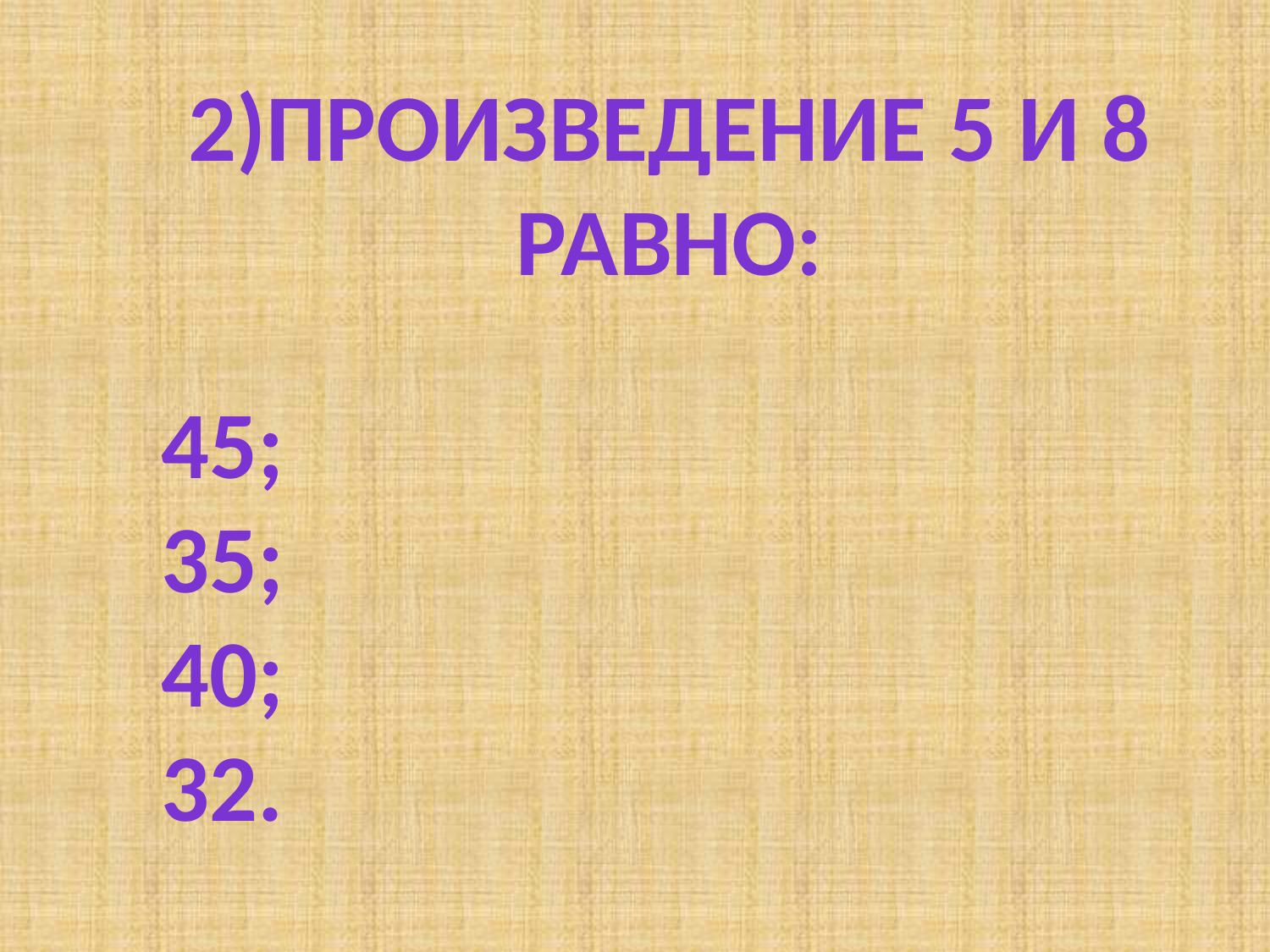

2)Произведение 5 и 8 равно:
45;
35;
40;
32.